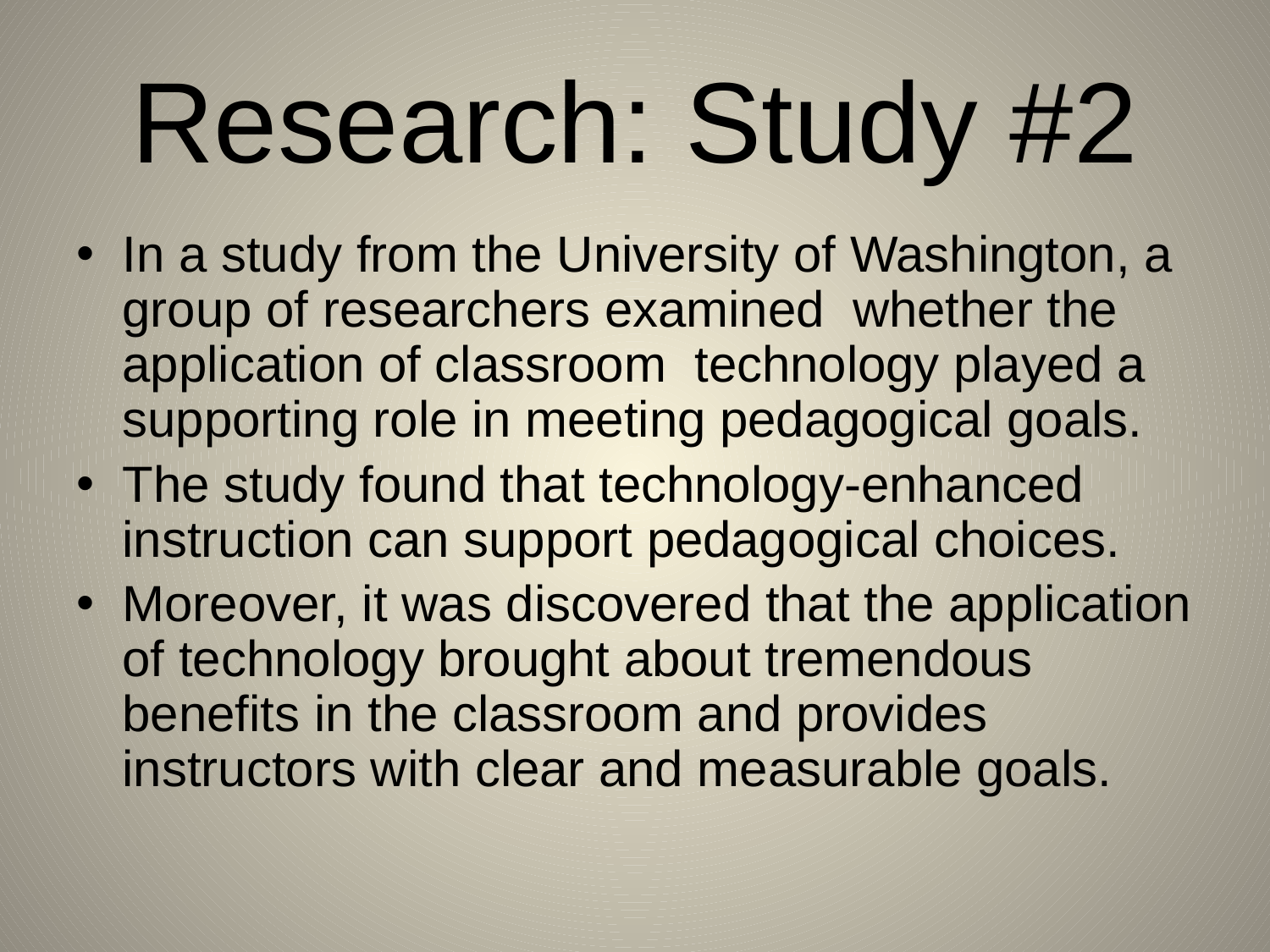

# Research: Study #2
In a study from the University of Washington, a group of researchers examined  whether the application of classroom  technology played a supporting role in meeting pedagogical goals.
The study found that technology-enhanced instruction can support pedagogical choices.
Moreover, it was discovered that the application of technology brought about tremendous benefits in the classroom and provides instructors with clear and measurable goals.